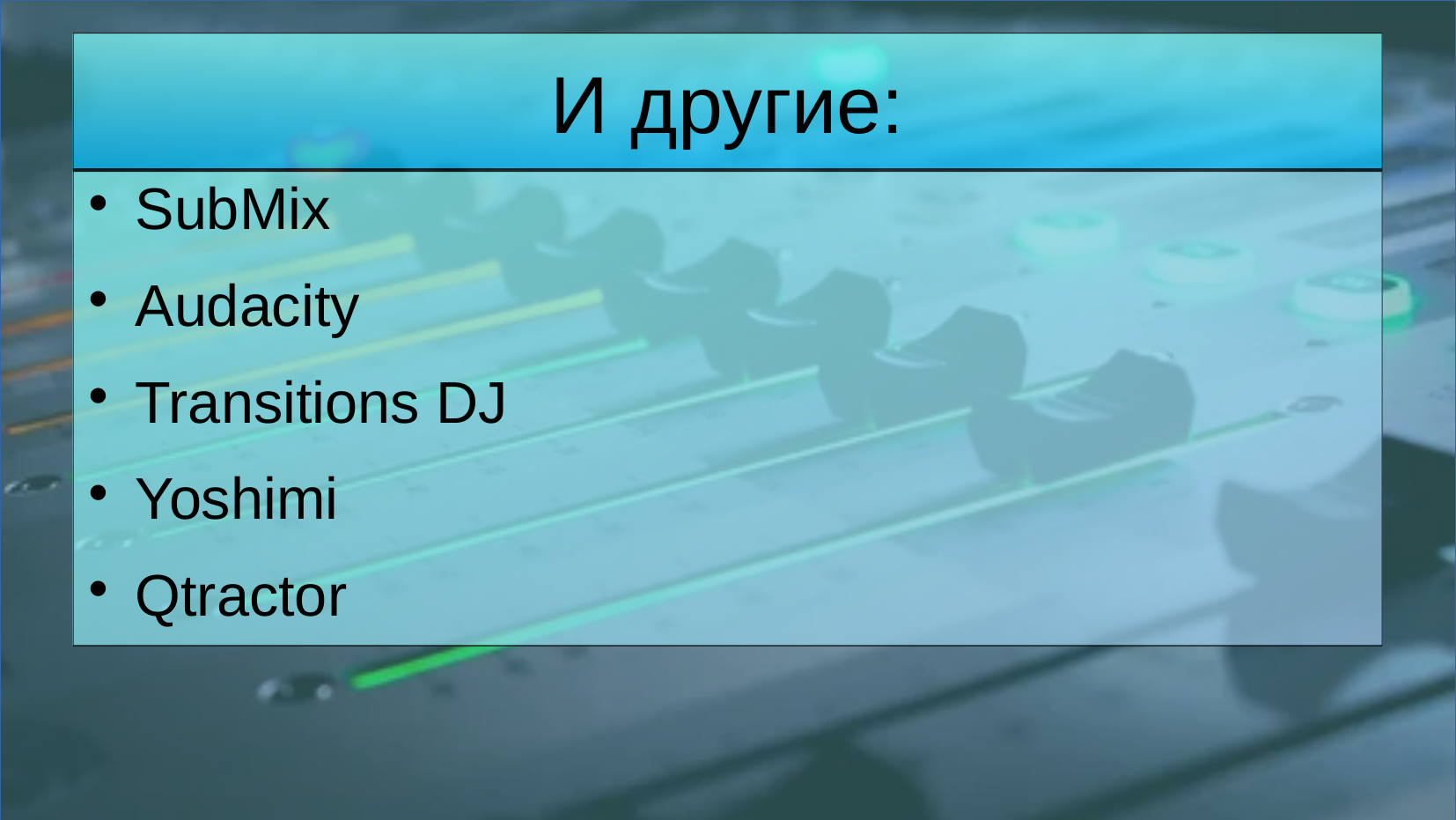

И другие:
SubMix
Audacity
Transitions DJ
Yoshimi
Qtractor